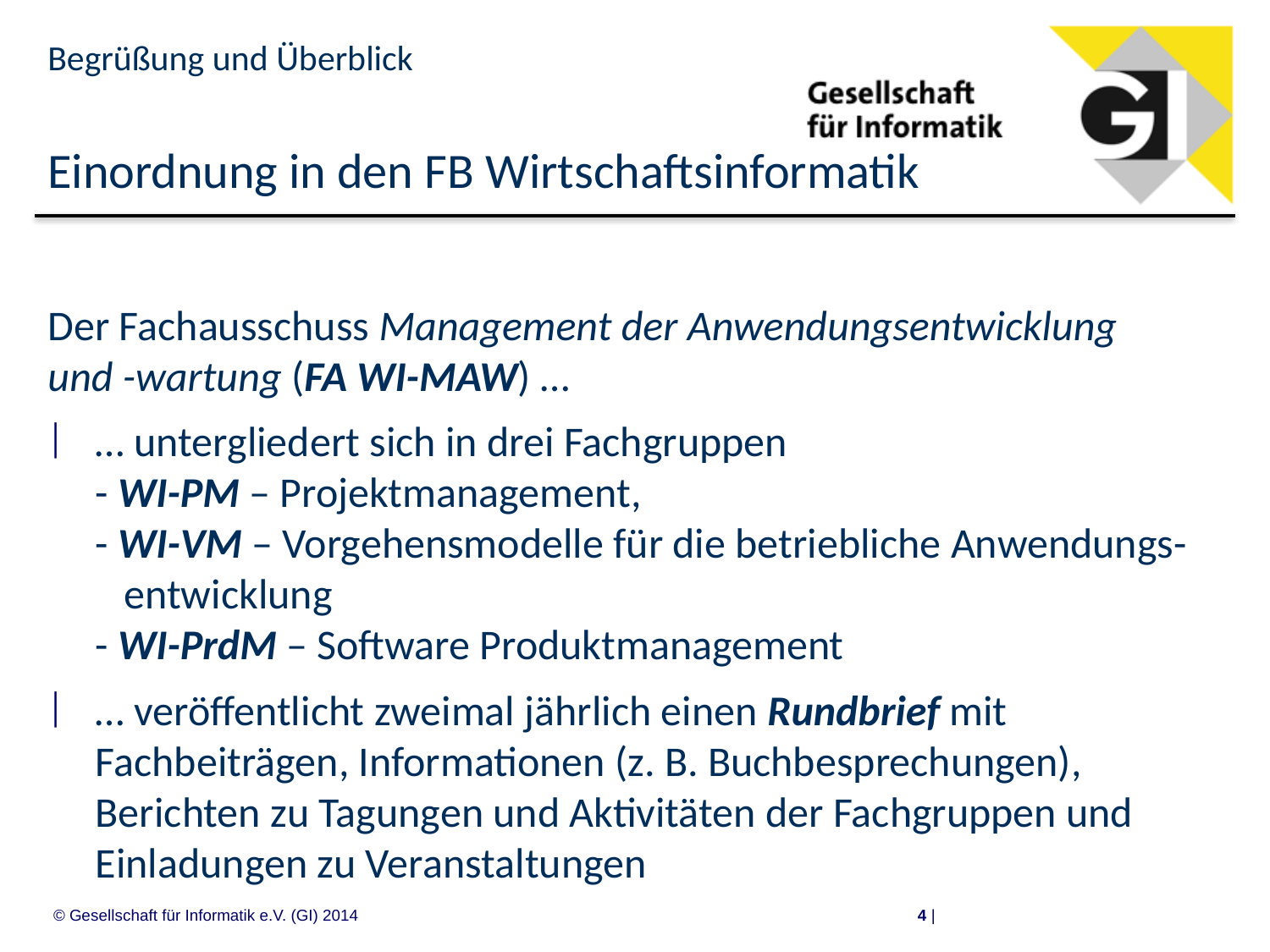

Begrüßung und Überblick

# Einordnung in den FB Wirtschaftsinformatik

Der Fachausschuss Management der Anwendungsentwicklung
und -wartung (FA WI-MAW) …
… untergliedert sich in drei Fachgruppen
- WI-PM – Projektmanagement,
- WI-VM – Vorgehensmodelle für die betriebliche Anwendungs-
   entwicklung
- WI-PrdM – Software Produktmanagement
… veröffentlicht zweimal jährlich einen Rundbrief mit Fachbeiträgen, Informationen (z. B. Buchbesprechungen), Berichten zu Tagungen und Aktivitäten der Fachgruppen und Einladungen zu Veranstaltungen
© Gesellschaft für Informatik e.V. (GI) 2014
4 |